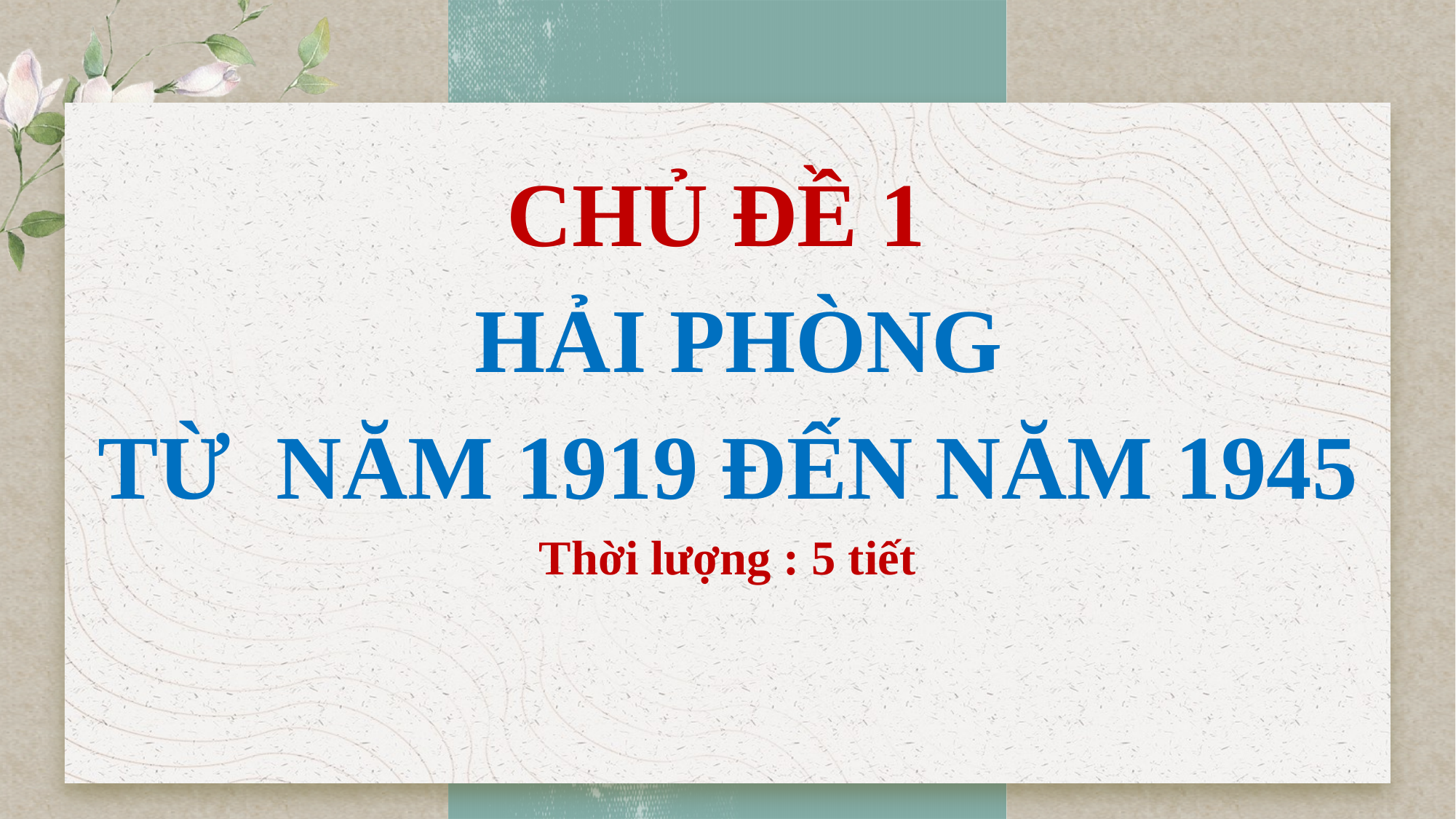

CHỦ ĐỀ 1
  HẢI PHÒNG
TỪ  NĂM 1919 ĐẾN NĂM 1945
Thời lượng : 5 tiết